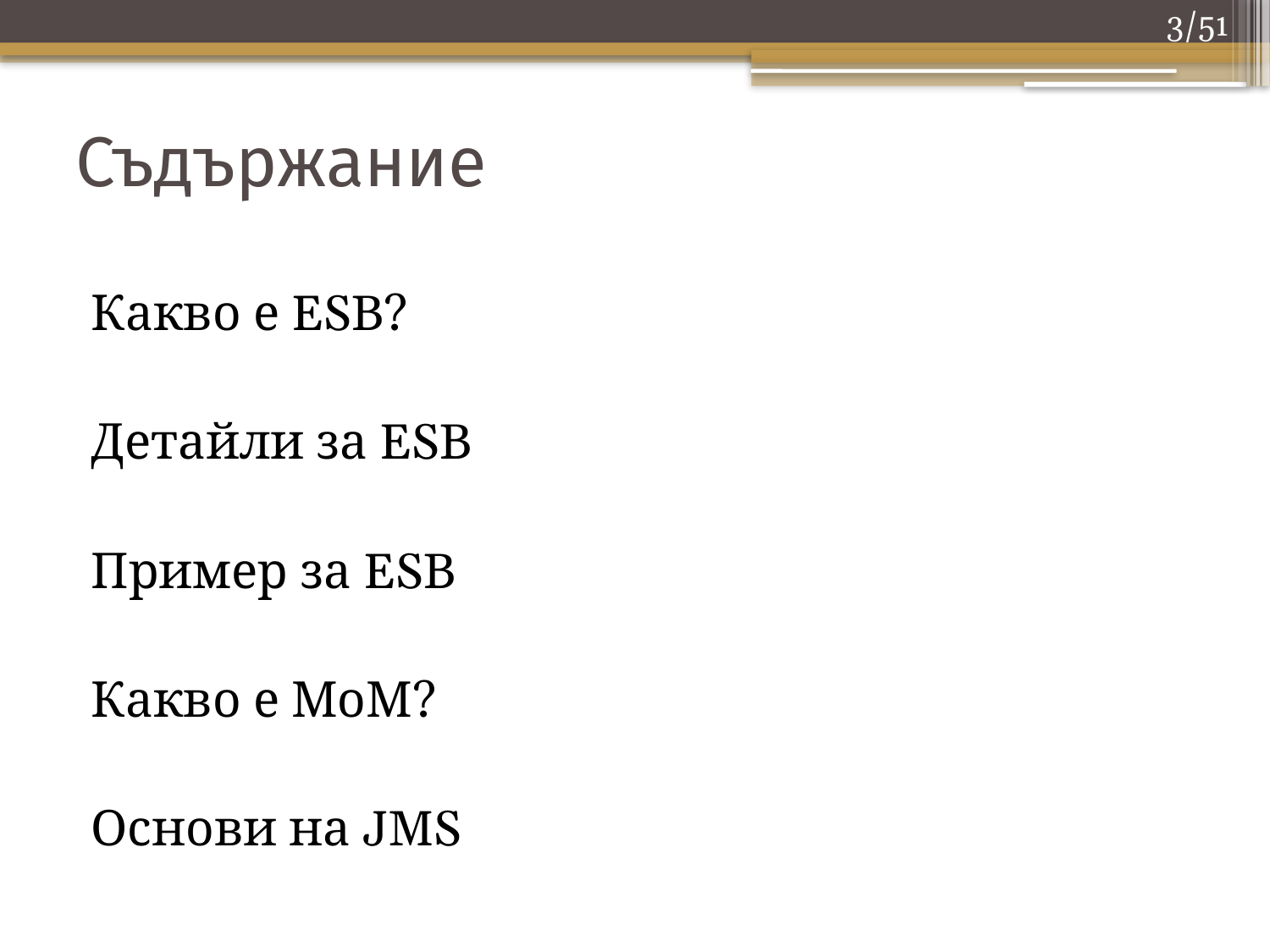

3/51
# Съдържание
Какво е ESB?

Детайли за ESB

Пример за ESB

Какво е МоМ?

Основи на JMS